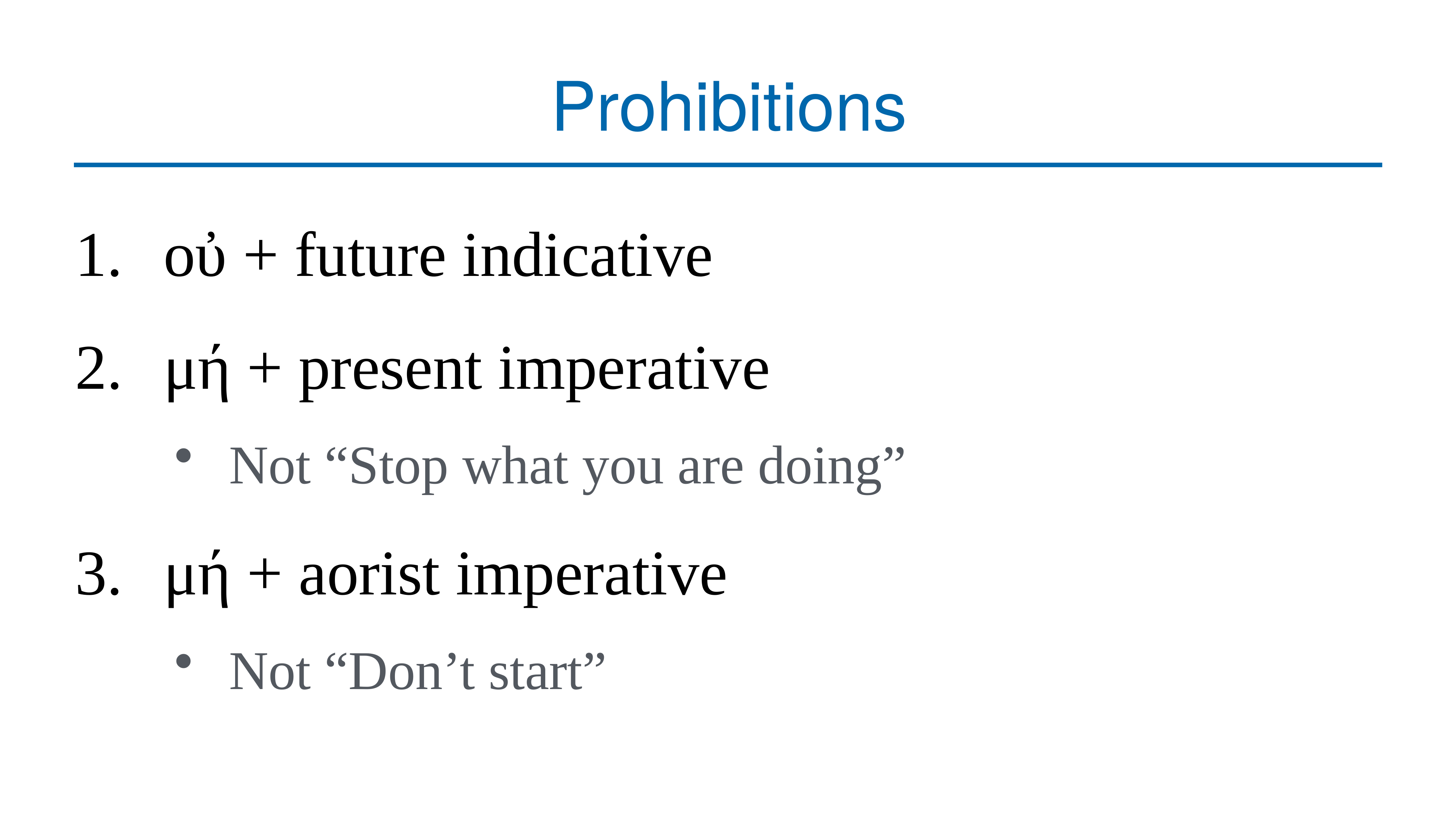

# Prohibitions
οὐ + future indicative
μή + present imperative
Not “Stop what you are doing”
μή + aorist imperative
Not “Don’t start”